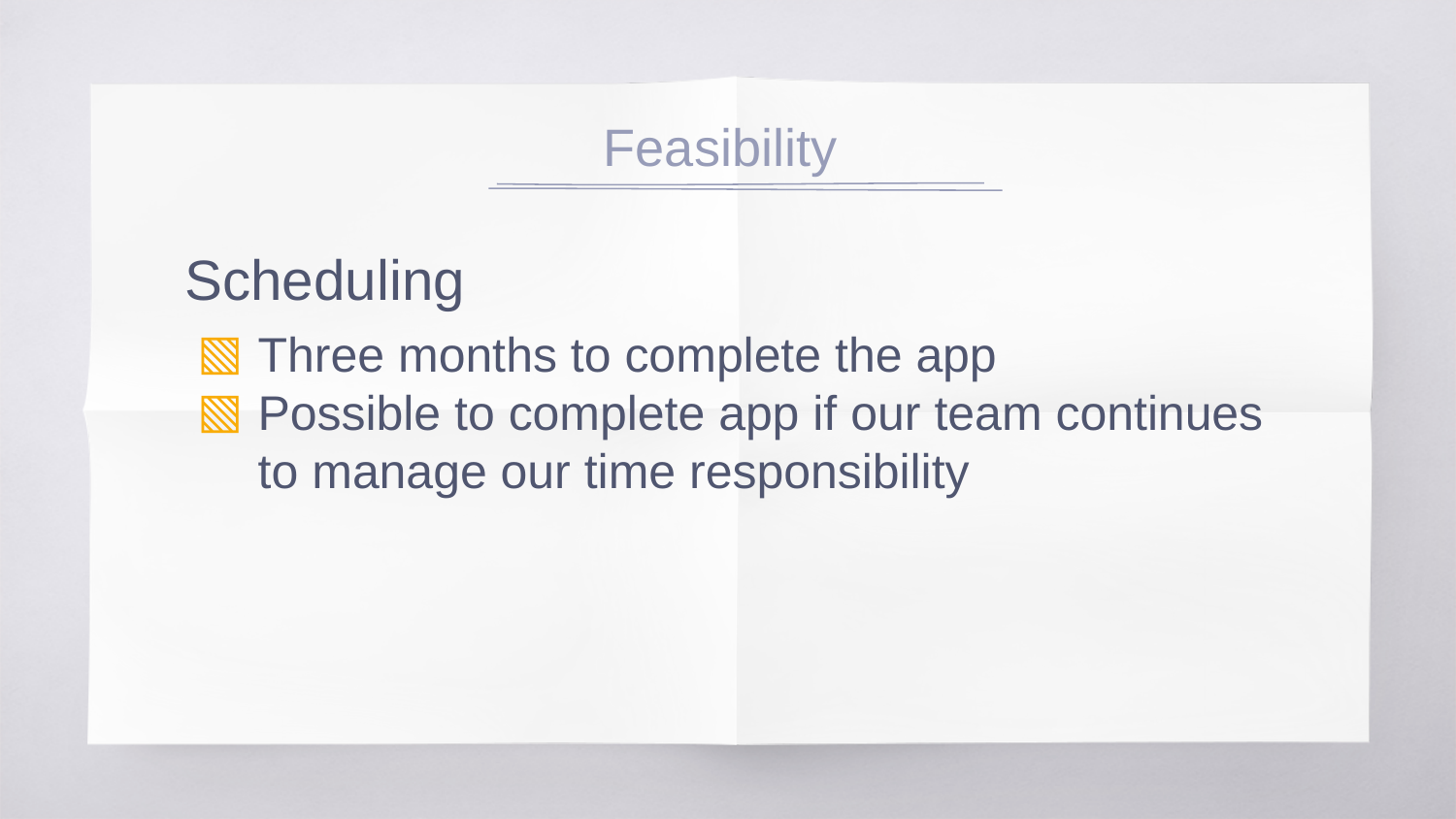

# Feasibility
Scheduling
Three months to complete the app
Possible to complete app if our team continues to manage our time responsibility